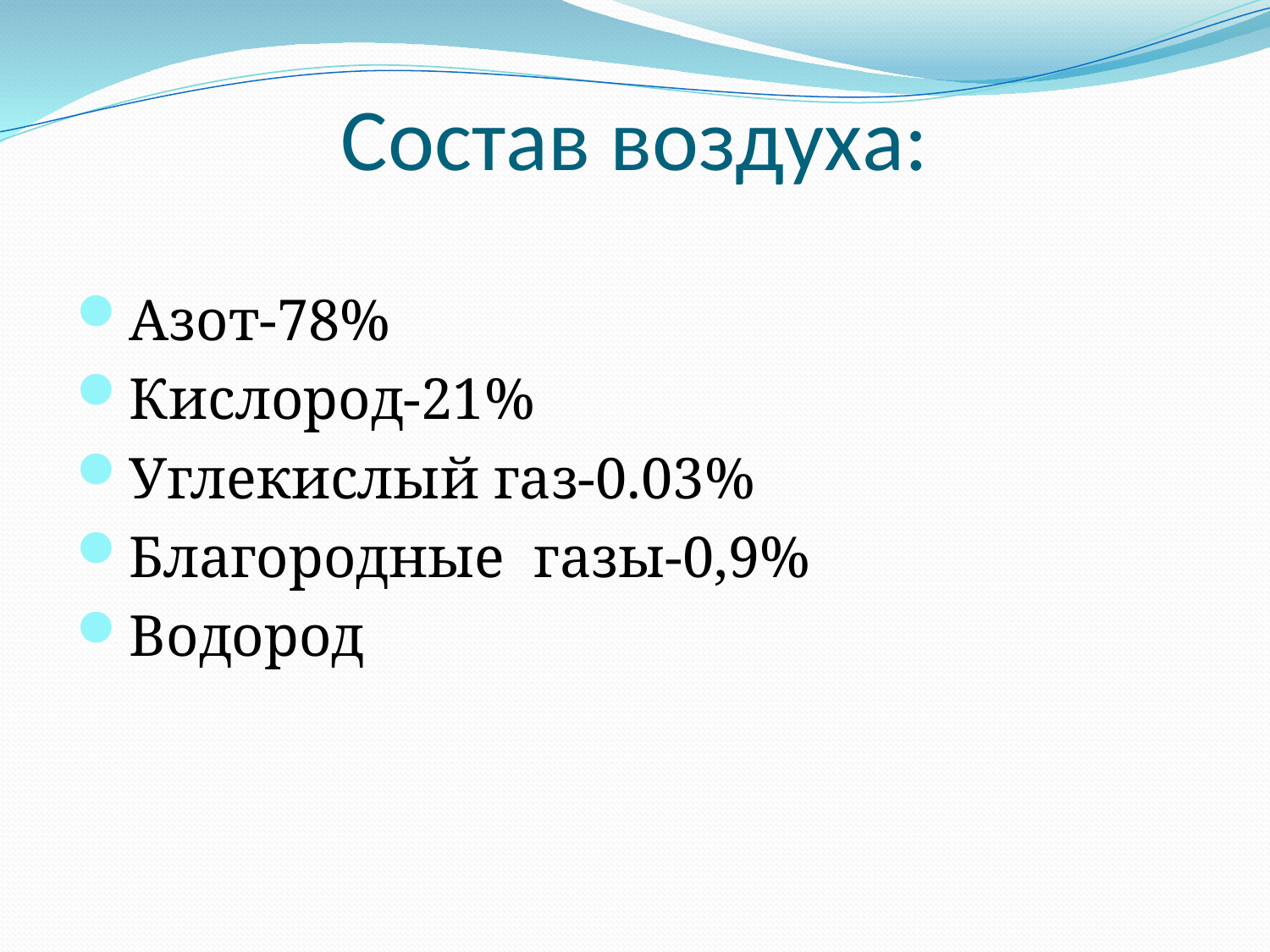

# Состав воздуха:
Азот-78%
Кислород-21%
Углекислый газ-0.03%
Благородные  газы-0,9%
Водород